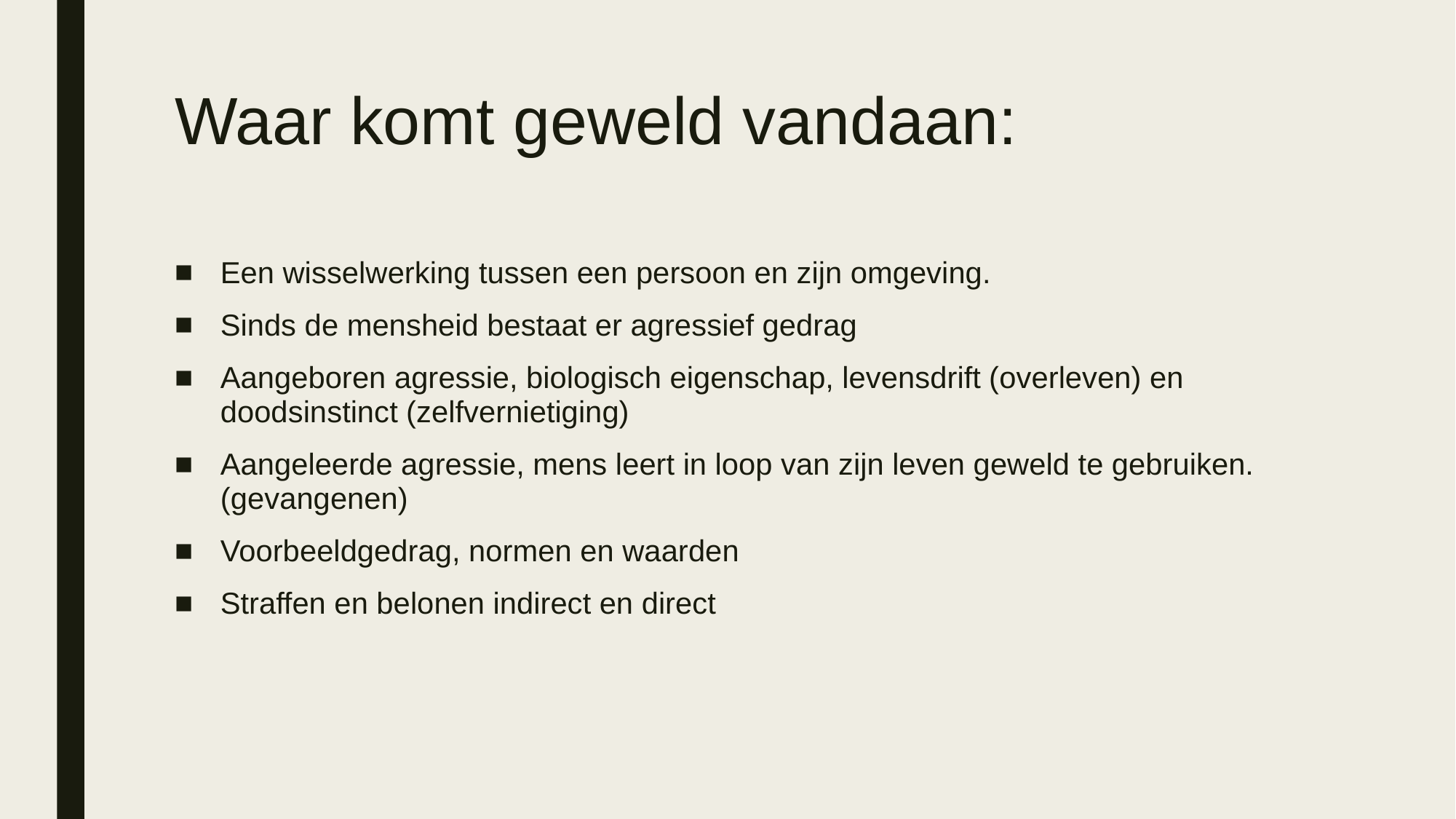

# Waar komt geweld vandaan:

Een wisselwerking tussen een persoon en zijn omgeving.
Sinds de mensheid bestaat er agressief gedrag
Aangeboren agressie, biologisch eigenschap, levensdrift (overleven) en doodsinstinct (zelfvernietiging)
Aangeleerde agressie, mens leert in loop van zijn leven geweld te gebruiken. (gevangenen)
Voorbeeldgedrag, normen en waarden
Straffen en belonen indirect en direct